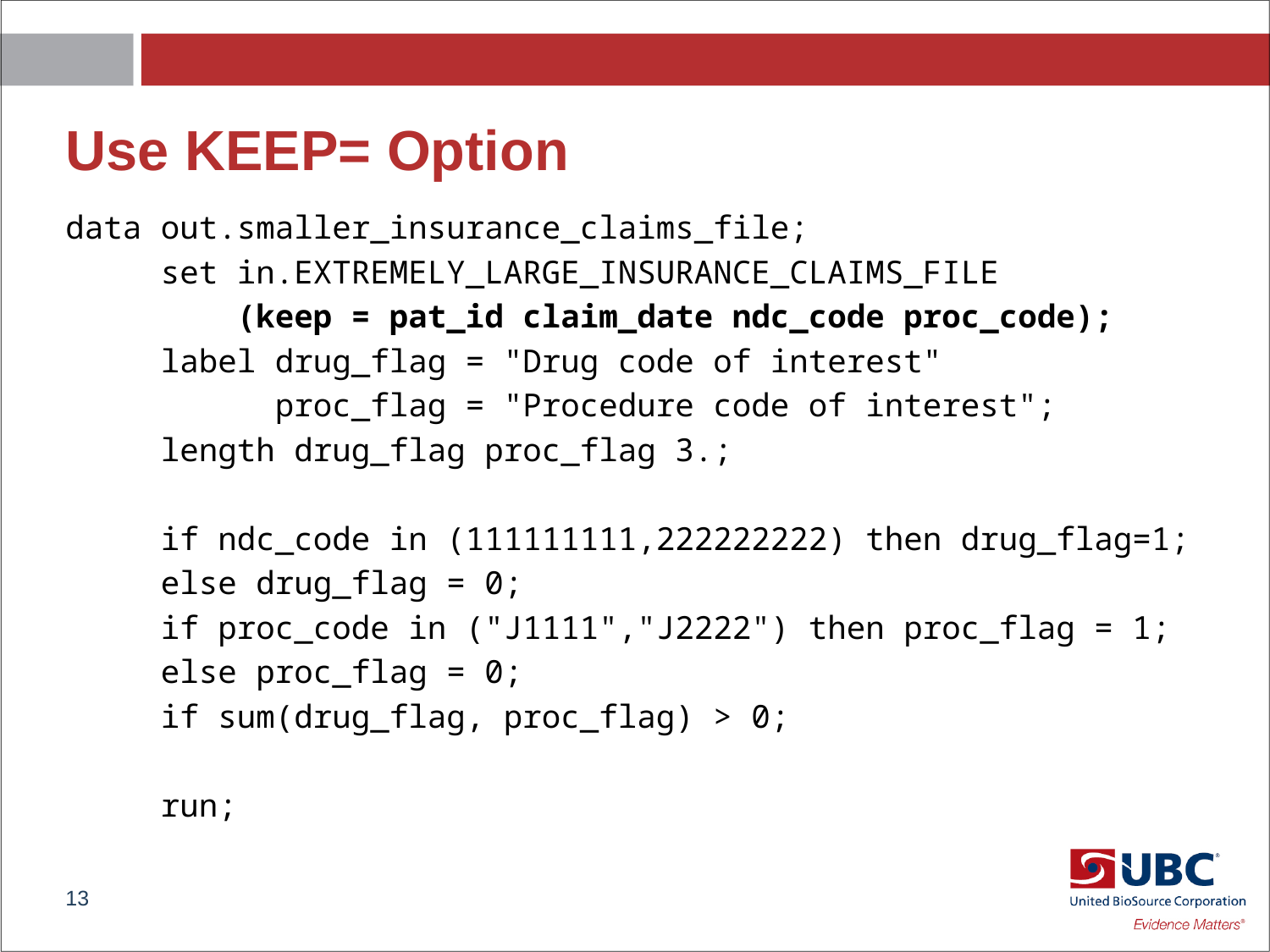

# Use KEEP= Option
data out.smaller_insurance_claims_file;
     set in.EXTREMELY_LARGE_INSURANCE_CLAIMS_FILE
         (keep = pat_id claim_date ndc_code proc_code);
     label drug_flag = "Drug code of interest"
           proc_flag = "Procedure code of interest";
     length drug_flag proc_flag 3.;

     if ndc_code in (111111111,222222222) then drug_flag=1;
     else drug_flag = 0;
     if proc_code in ("J1111","J2222") then proc_flag = 1;
     else proc_flag = 0;
     if sum(drug_flag, proc_flag) > 0;

     run;
13